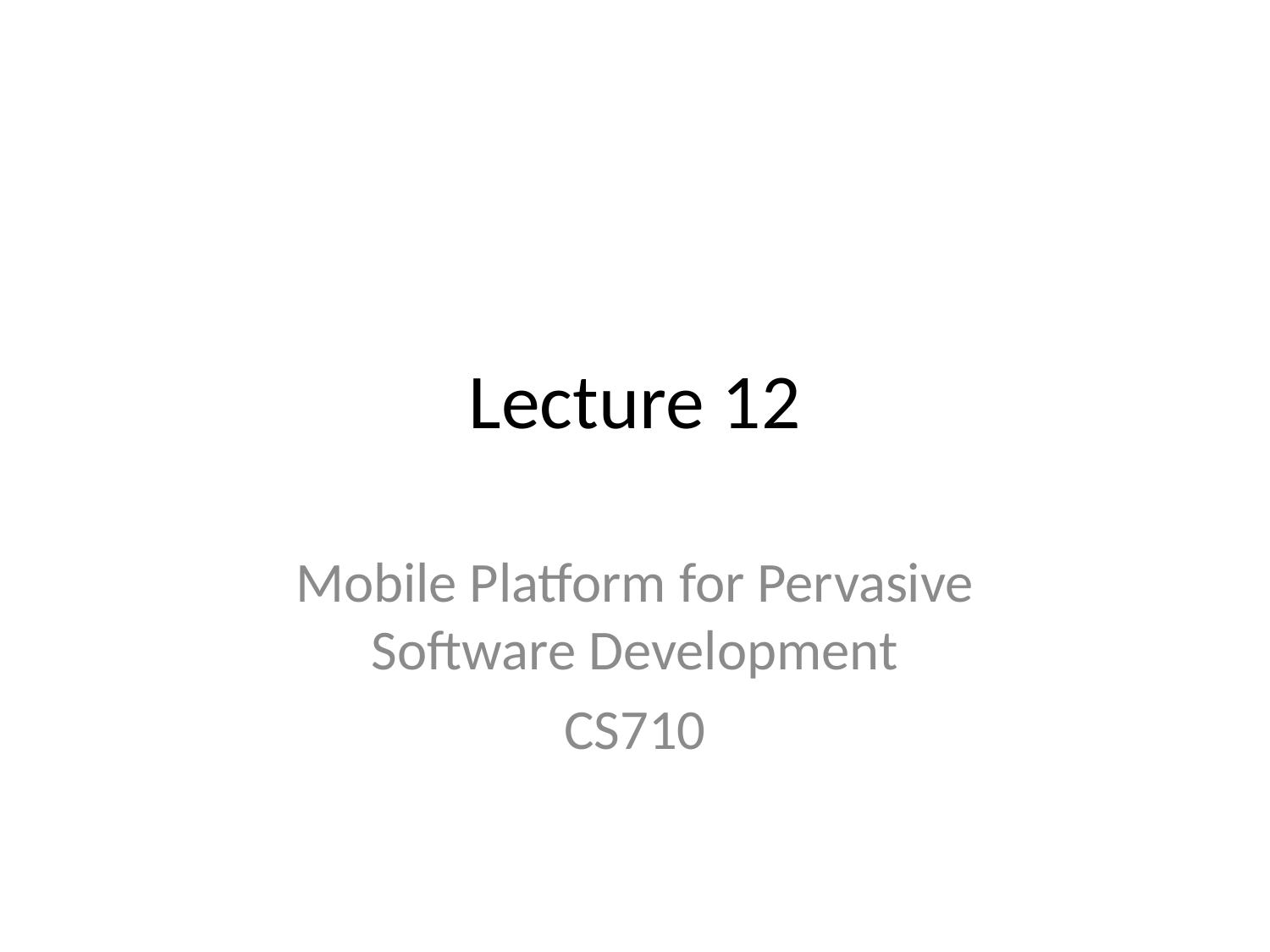

# Lecture 12
Mobile Platform for Pervasive Software Development
CS710